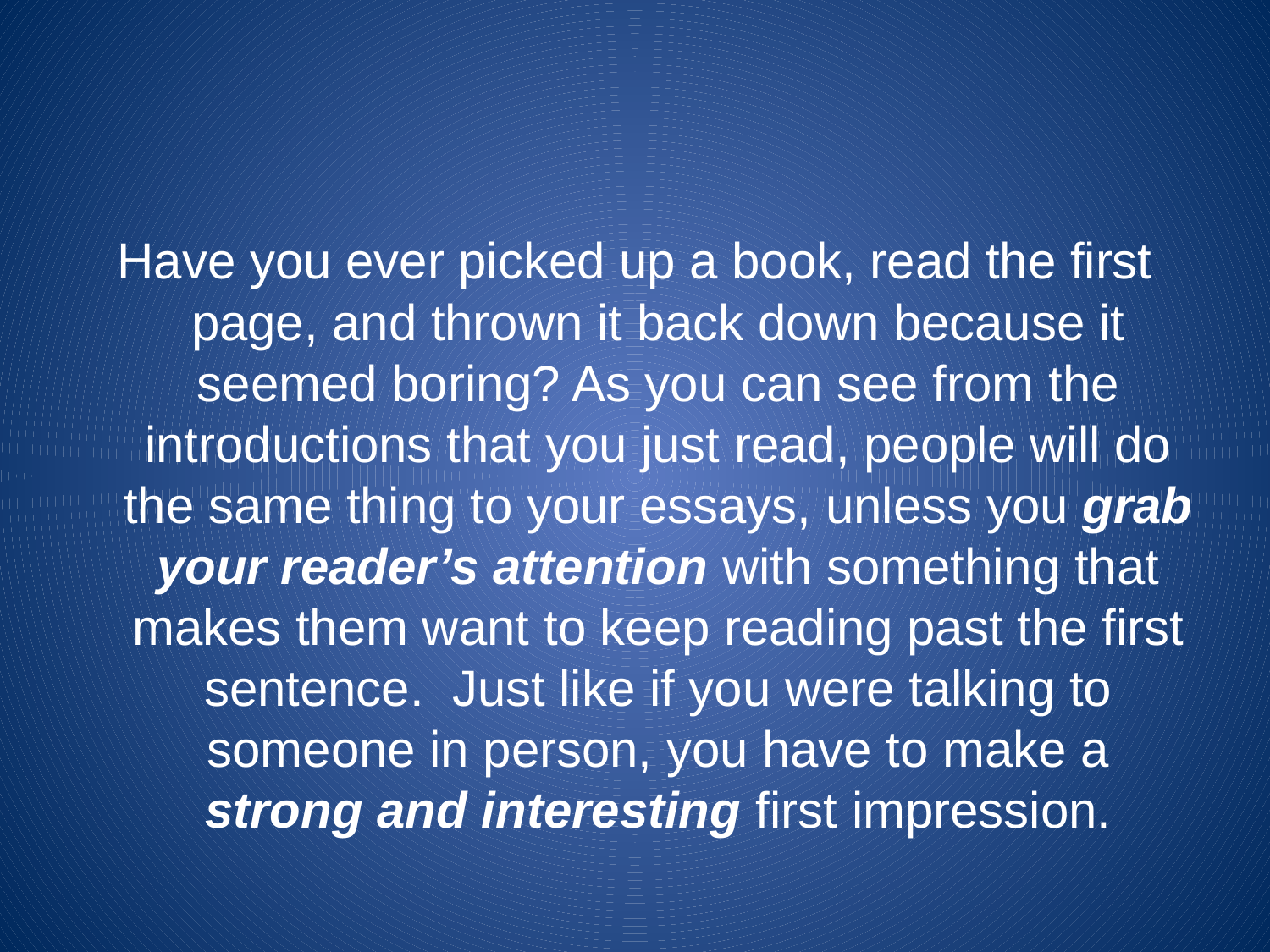

#
Have you ever picked up a book, read the first page, and thrown it back down because it seemed boring? As you can see from the introductions that you just read, people will do the same thing to your essays, unless you grab your reader’s attention with something that makes them want to keep reading past the first sentence.  Just like if you were talking to someone in person, you have to make a strong and interesting first impression.